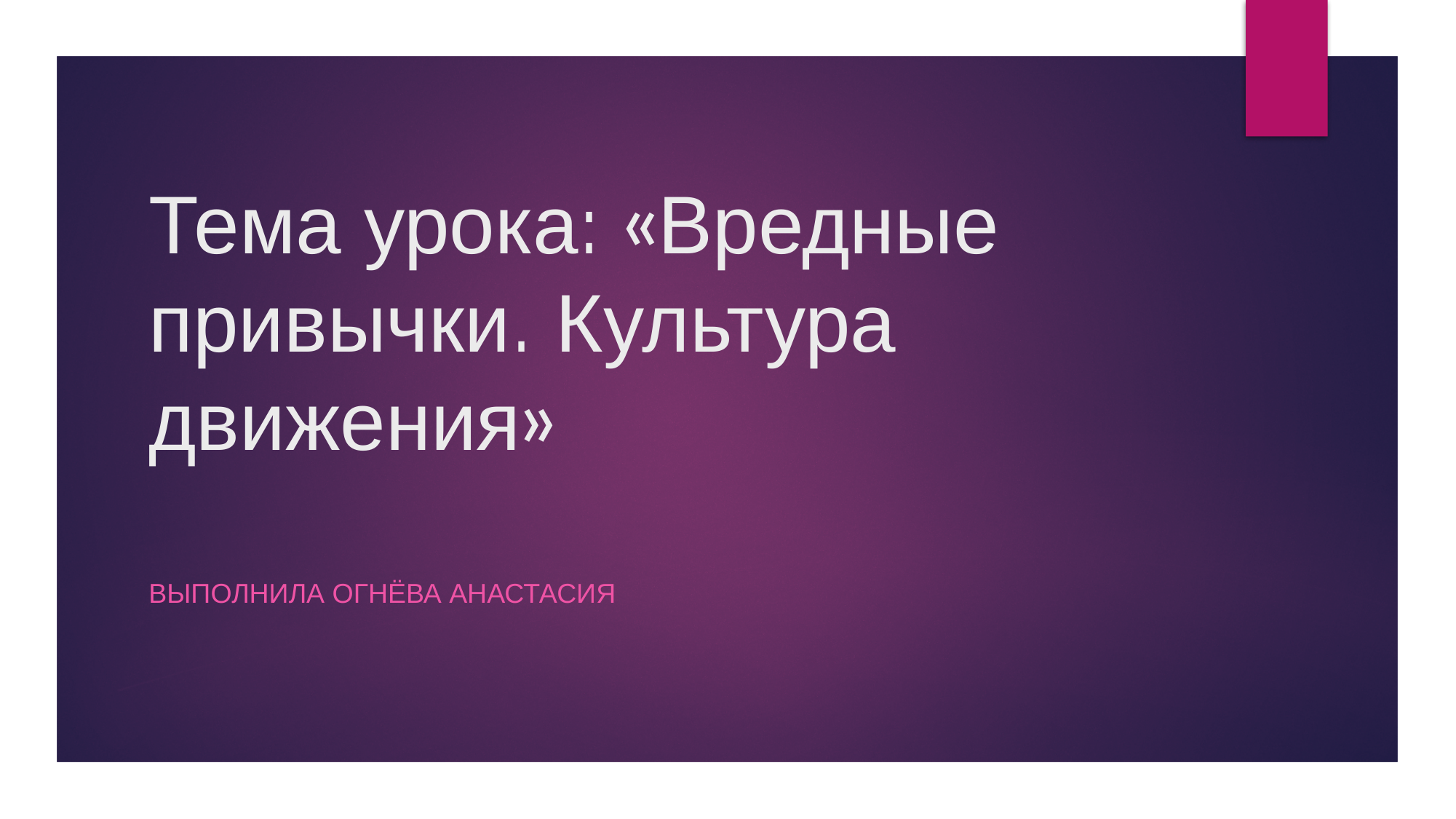

# Тема урока: «Вредные привычки. Культура движения»
Выполнила огнёва анастасия